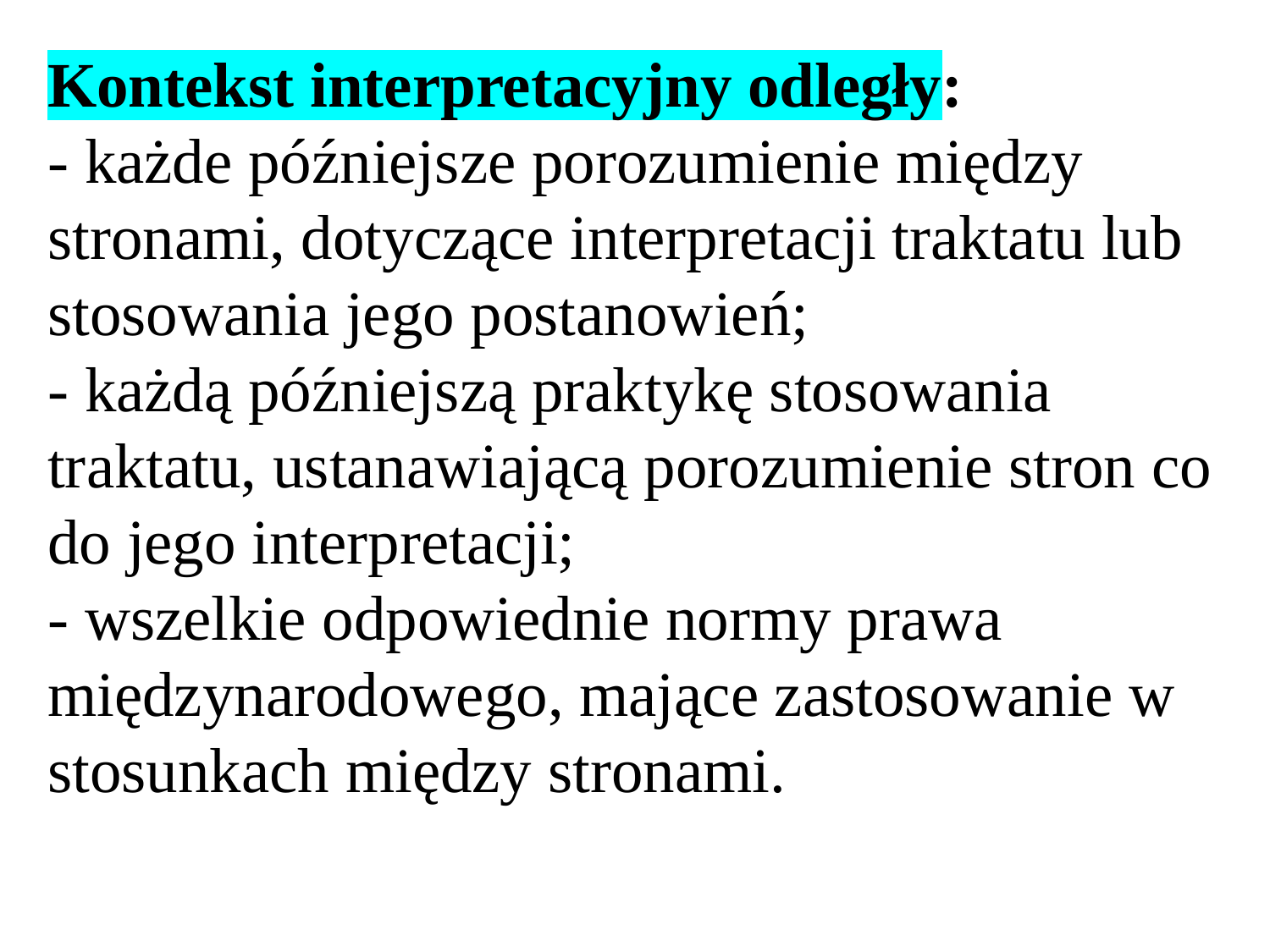

# Kontekst interpretacyjny odległy: - każde późniejsze porozumienie między stronami, dotyczące interpretacji traktatu lub stosowania jego postanowień; - każdą późniejszą praktykę stosowania traktatu, ustanawiającą porozumienie stron co do jego interpretacji; - wszelkie odpowiednie normy prawa międzynarodowego, mające zastosowanie w stosunkach między stronami.